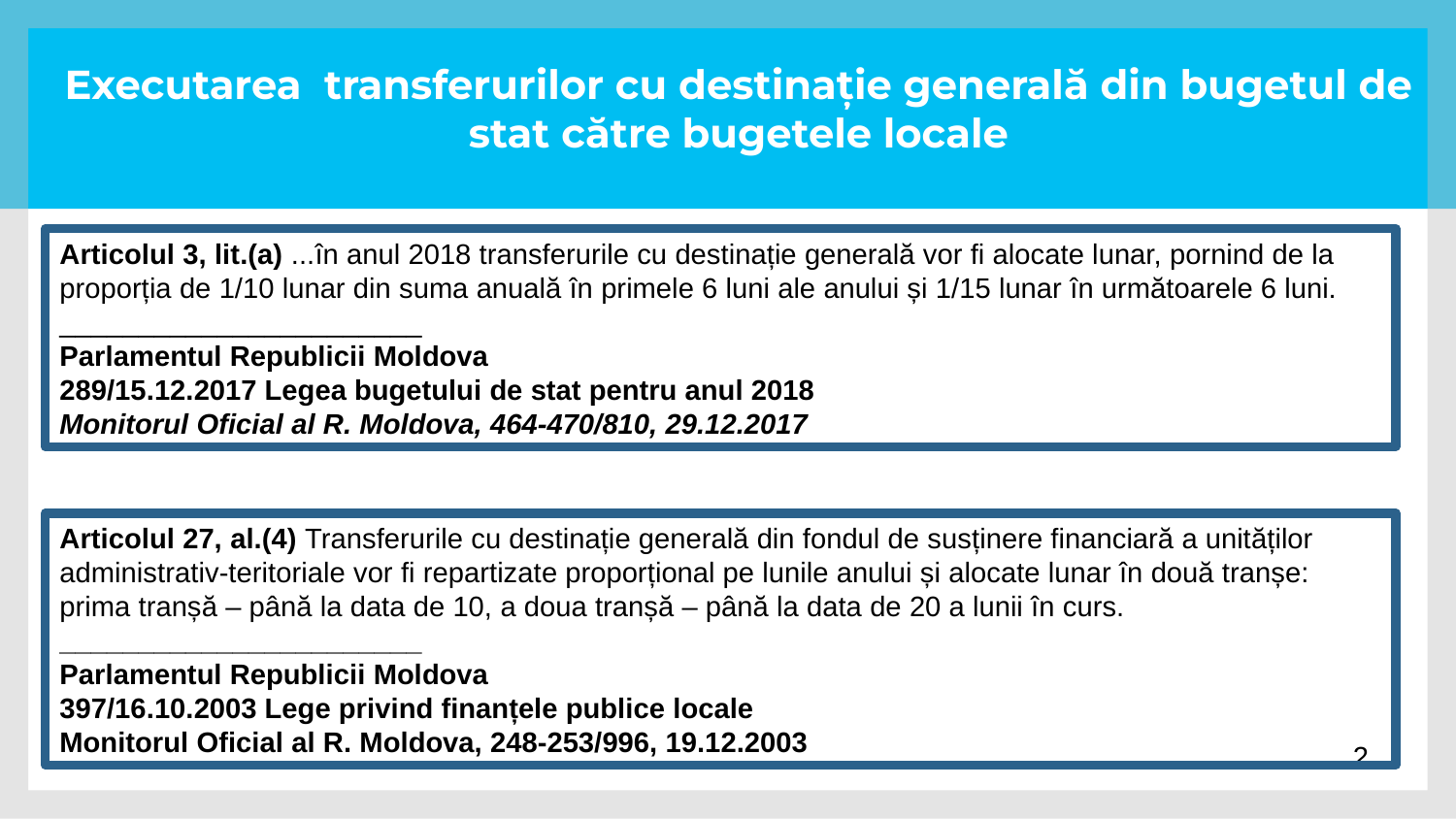

Executarea  transferurilor cu destinație generală din bugetul de stat către bugetele locale
Articolul 3, lit.(a) ...în anul 2018 transferurile cu destinație generală vor fi alocate lunar, pornind de la proporția de 1/10 lunar din suma anuală în primele 6 luni ale anului și 1/15 lunar în următoarele 6 luni.
_______________________
Parlamentul Republicii Moldova
289/15.12.2017 Legea bugetului de stat pentru anul 2018
Monitorul Oficial al R. Moldova, 464-470/810, 29.12.2017
Articolul 27, al.(4) Transferurile cu destinație generală din fondul de susținere financiară a unităților administrativ-teritoriale vor fi repartizate proporțional pe lunile anului și alocate lunar în două tranșe: prima tranșă – până la data de 10, a doua tranșă – până la data de 20 a lunii în curs.
_______________________
Parlamentul Republicii Moldova
397/16.10.2003 Lege privind finanțele publice locale
Monitorul Oficial al R. Moldova, 248-253/996, 19.12.2003
2